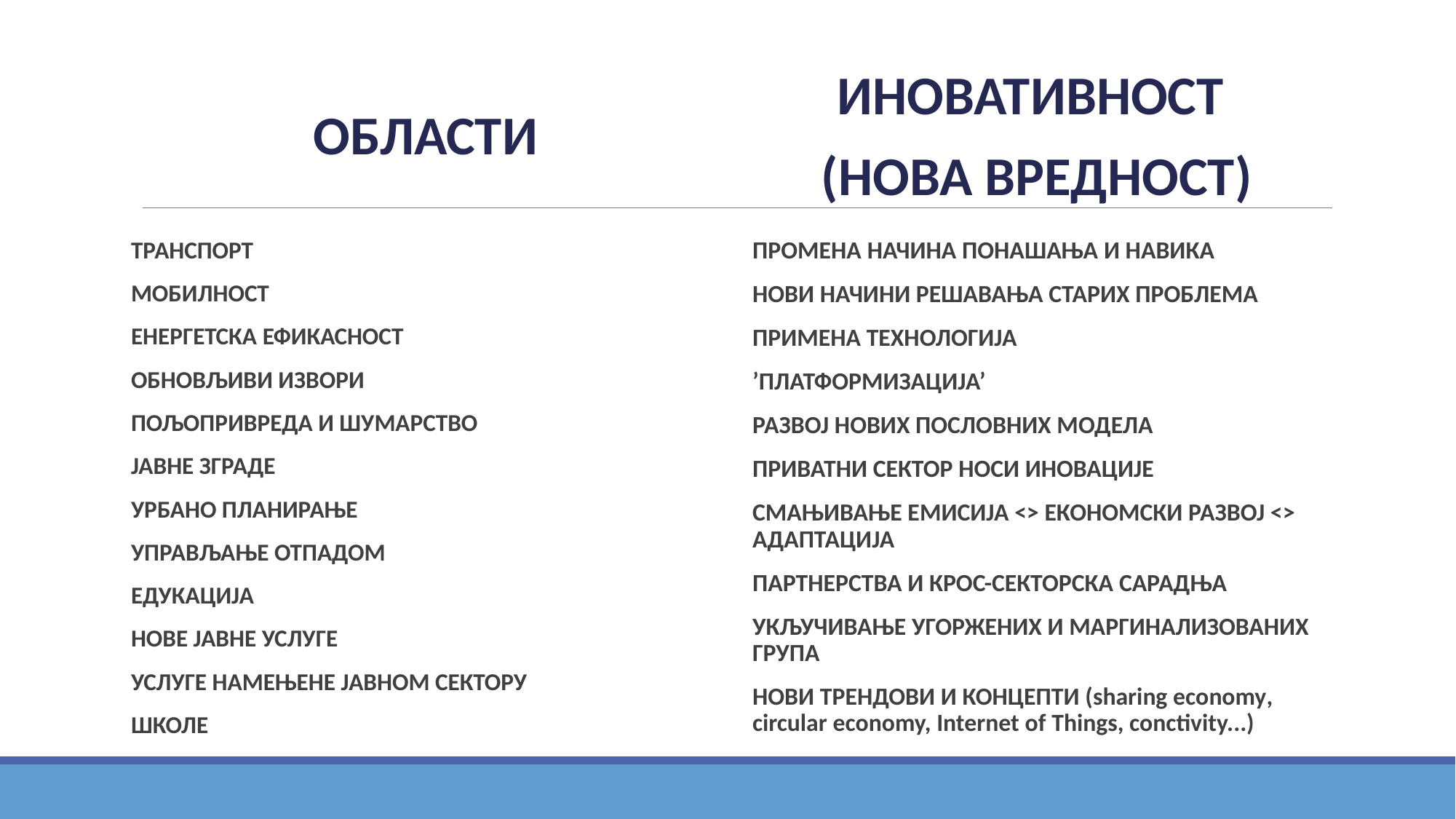

Области
Иновативност
(нова вредност)
ПРОМЕНА НАЧИНА ПОНАШАЊА И НАВИКА
НОВИ НАЧИНИ РЕШАВАЊА СТАРИХ ПРОБЛЕМА
ПРИМЕНА ТЕХНОЛОГИЈА
’ПЛАТФОРМИЗАЦИЈА’
РАЗВОЈ НОВИХ ПОСЛОВНИХ МОДЕЛА
ПРИВАТНИ СЕКТОР НОСИ ИНОВАЦИЈЕ
СМАЊИВАЊЕ ЕМИСИЈА <> ЕКОНОМСКИ РАЗВОЈ <> АДАПТАЦИЈА
ПАРТНЕРСТВА И КРОС-СЕКТОРСКА САРАДЊА
УКЉУЧИВАЊЕ УГОРЖЕНИХ И МАРГИНАЛИЗОВАНИХ ГРУПА
НОВИ ТРЕНДОВИ И КОНЦЕПТИ (sharing economy, circular economy, Internet of Things, conctivity...)

ТРАНСПОРТ
МОБИЛНОСТ
ЕНЕРГЕТСКА ЕФИКАСНОСТ
ОБНОВЉИВИ ИЗВОРИ
ПОЉОПРИВРЕДА И ШУМАРСТВО
ЈАВНЕ ЗГРАДЕ
УРБАНО ПЛАНИРАЊЕ
УПРАВЉАЊЕ ОТПАДОМ
ЕДУКАЦИЈА
НОВЕ ЈАВНЕ УСЛУГЕ
УСЛУГЕ НАМЕЊЕНЕ ЈАВНОМ СЕКТОРУ
ШКОЛЕ